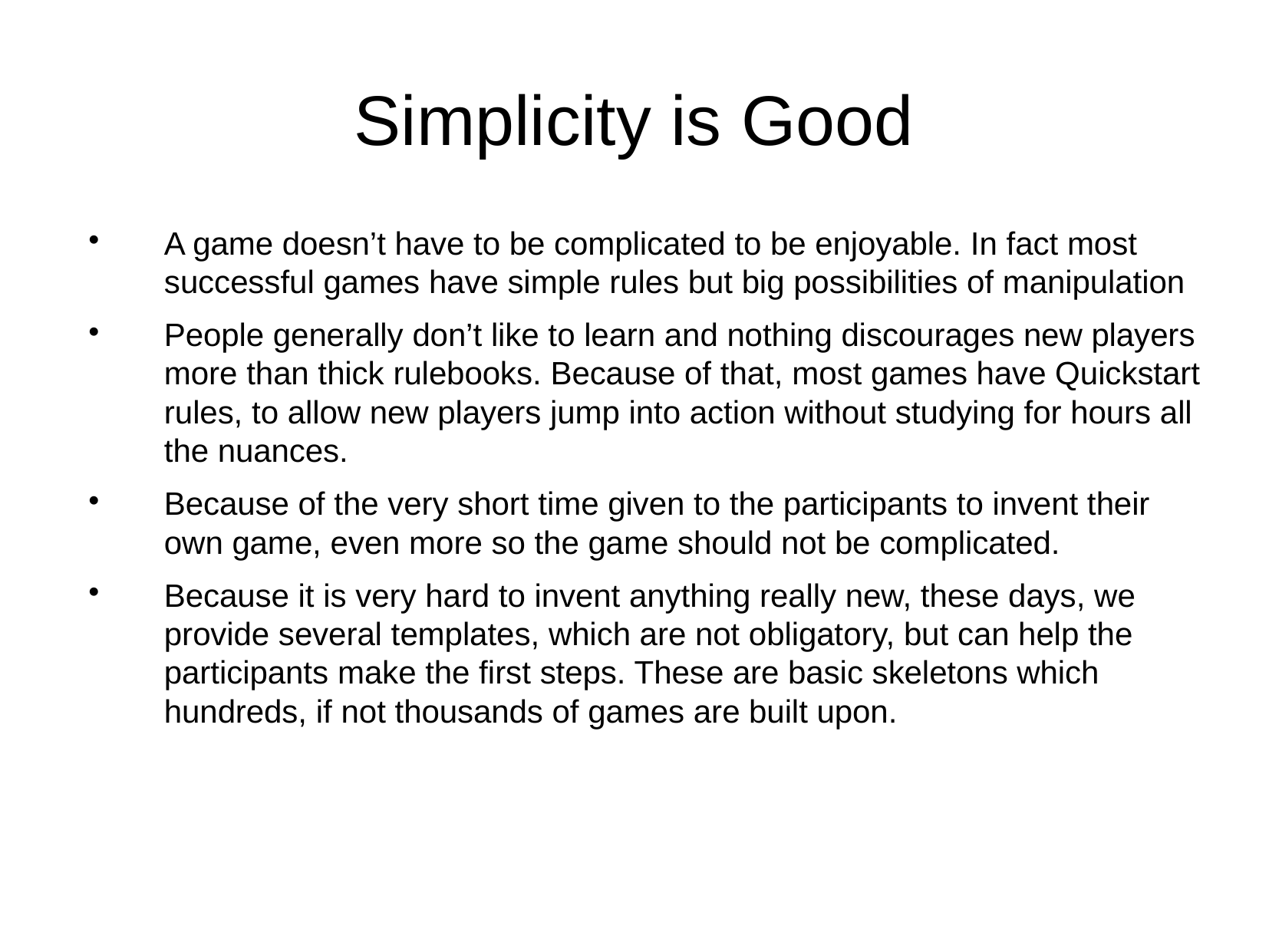

Simplicity is Good
A game doesn’t have to be complicated to be enjoyable. In fact most successful games have simple rules but big possibilities of manipulation
People generally don’t like to learn and nothing discourages new players more than thick rulebooks. Because of that, most games have Quickstart rules, to allow new players jump into action without studying for hours all the nuances.
Because of the very short time given to the participants to invent their own game, even more so the game should not be complicated.
Because it is very hard to invent anything really new, these days, we provide several templates, which are not obligatory, but can help the participants make the first steps. These are basic skeletons which hundreds, if not thousands of games are built upon.